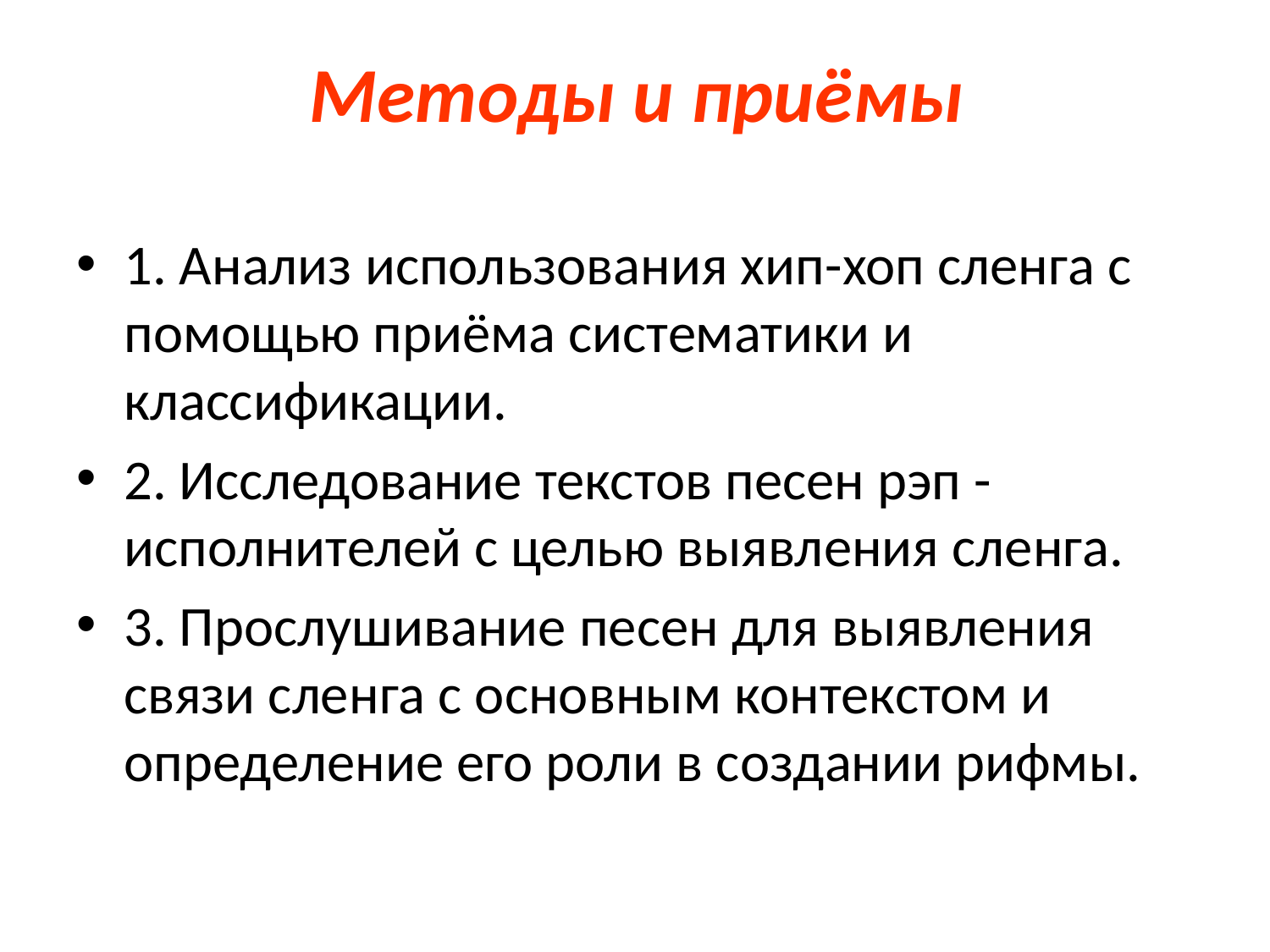

# Методы и приёмы
1. Анализ использования хип-хоп сленга с помощью приёма систематики и классификации.
2. Исследование текстов песен рэп - исполнителей с целью выявления сленга.
3. Прослушивание песен для выявления связи сленга с основным контекстом и определение его роли в создании рифмы.